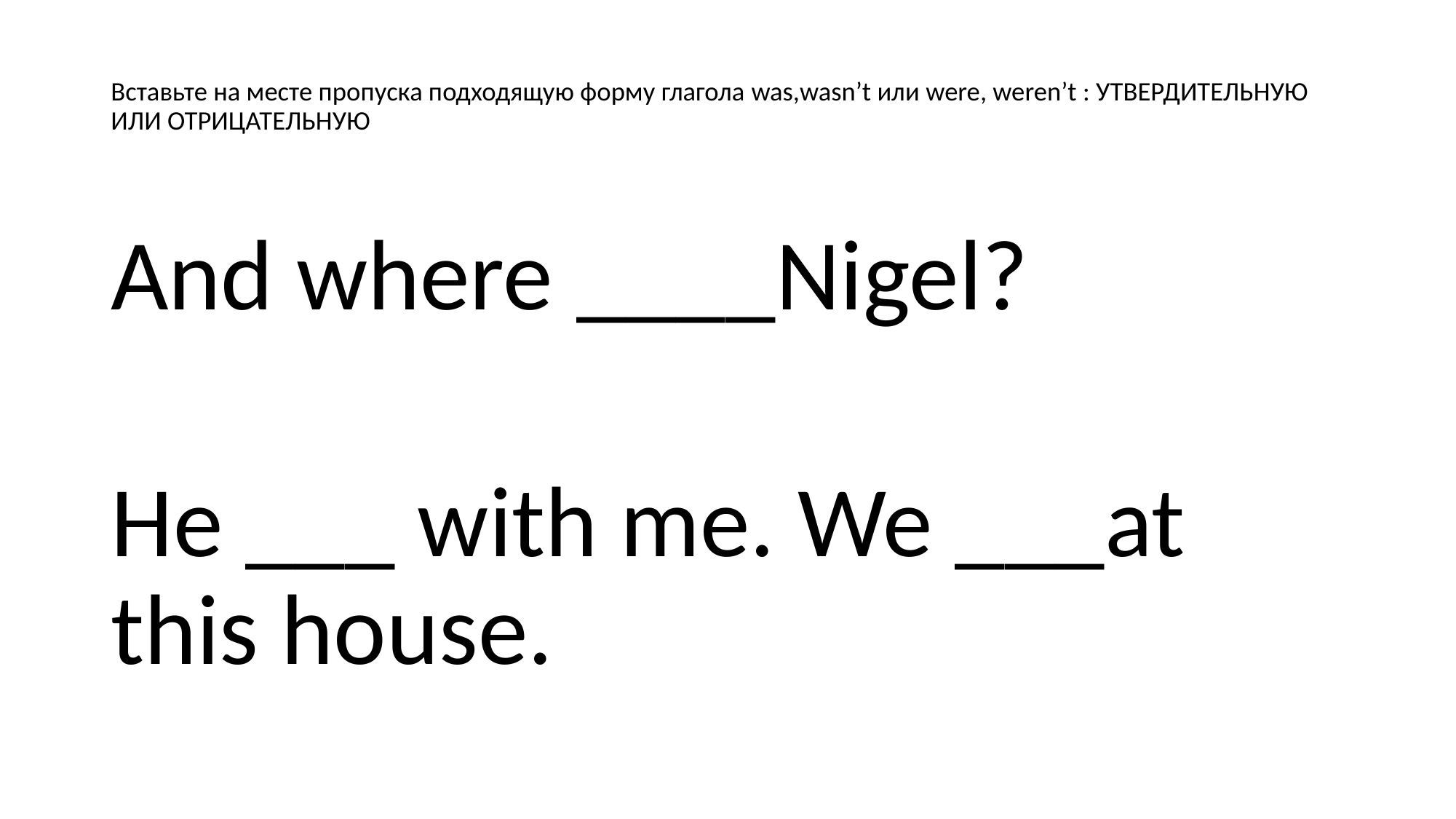

# Вставьте на месте пропуска подходящую форму глагола was,wasn’t или were, weren’t : УТВЕРДИТЕЛЬНУЮ ИЛИ ОТРИЦАТЕЛЬНУЮ
And where ____Nigel?

He ___ with me. We ___at this house.